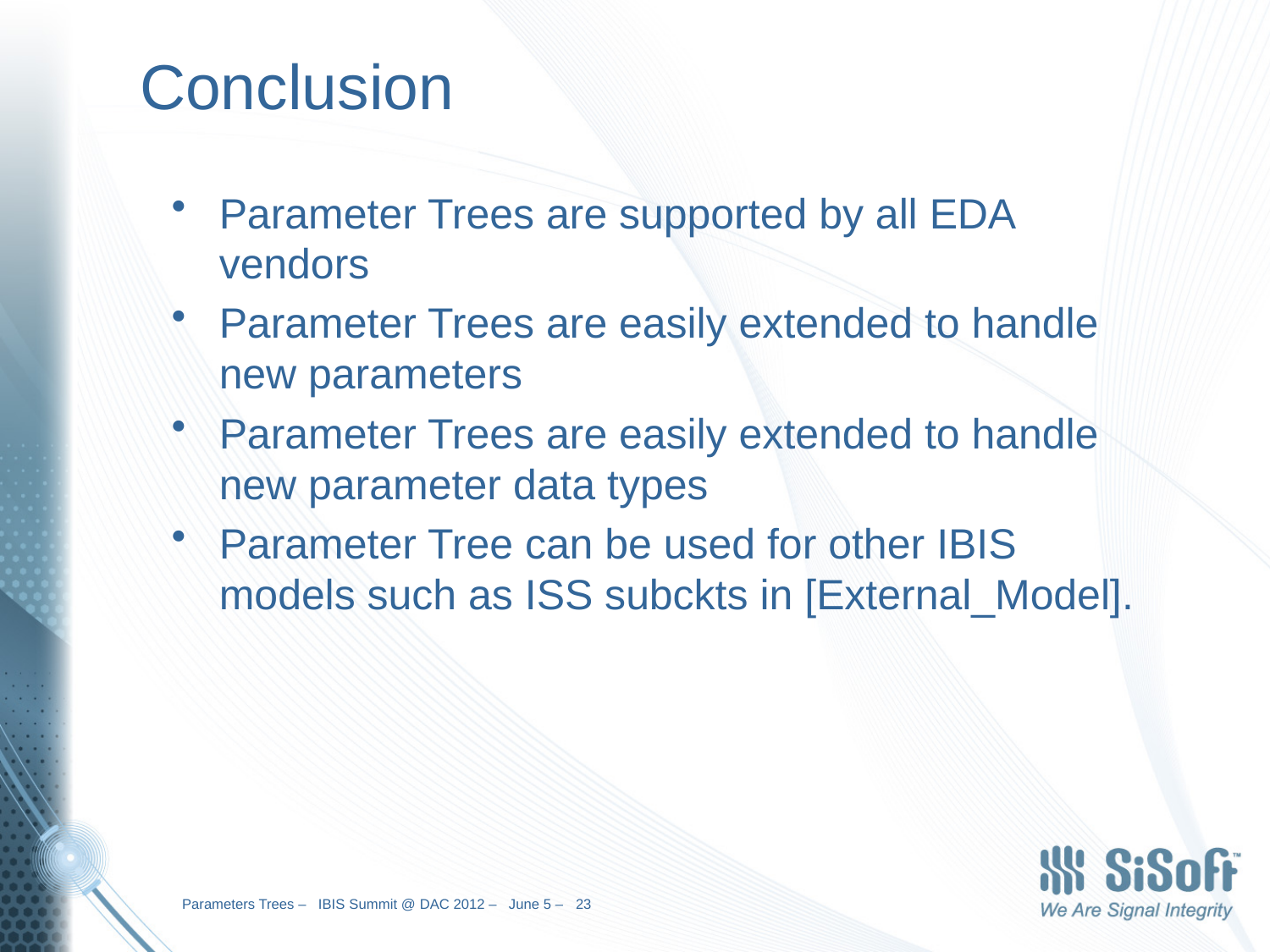

# Conclusion
Parameter Trees are supported by all EDA vendors
Parameter Trees are easily extended to handle new parameters
Parameter Trees are easily extended to handle new parameter data types
Parameter Tree can be used for other IBIS models such as ISS subckts in [External_Model].

Parameters Trees –   IBIS Summit @ DAC 2012 –   June 5 –   23